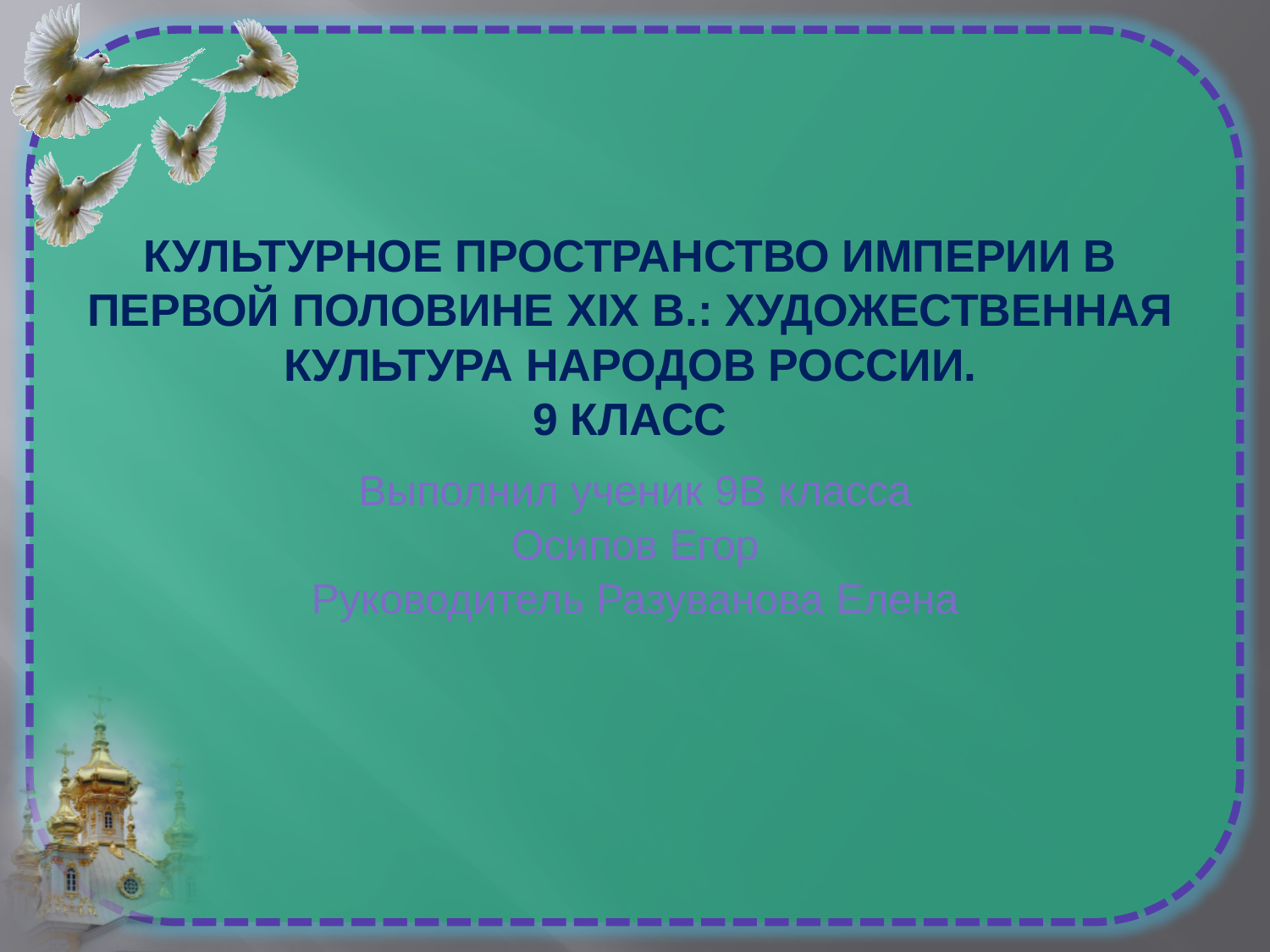

# Культурное пространство империи в первой половине XIX в.: Художественная культура народов России. 9 класс
Выполнил ученик 9В класса
Осипов Егор
Руководитель Разуванова Елена